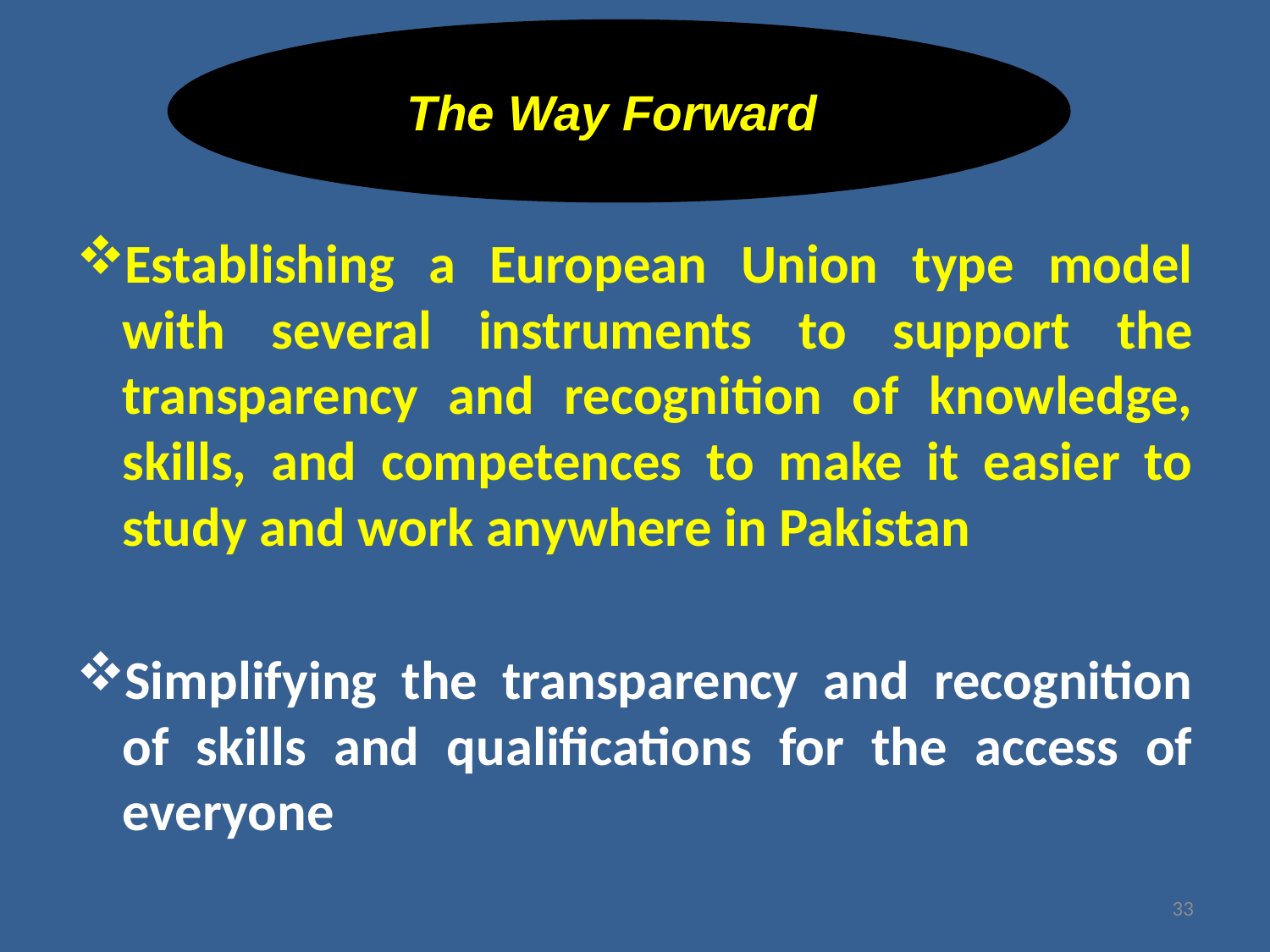

The Way Forward
#
Establishing a European Union type model with several instruments to support the transparency and recognition of knowledge, skills, and competences to make it easier to study and work anywhere in Pakistan

Simplifying the transparency and recognition of skills and qualifications for the access of everyone
33